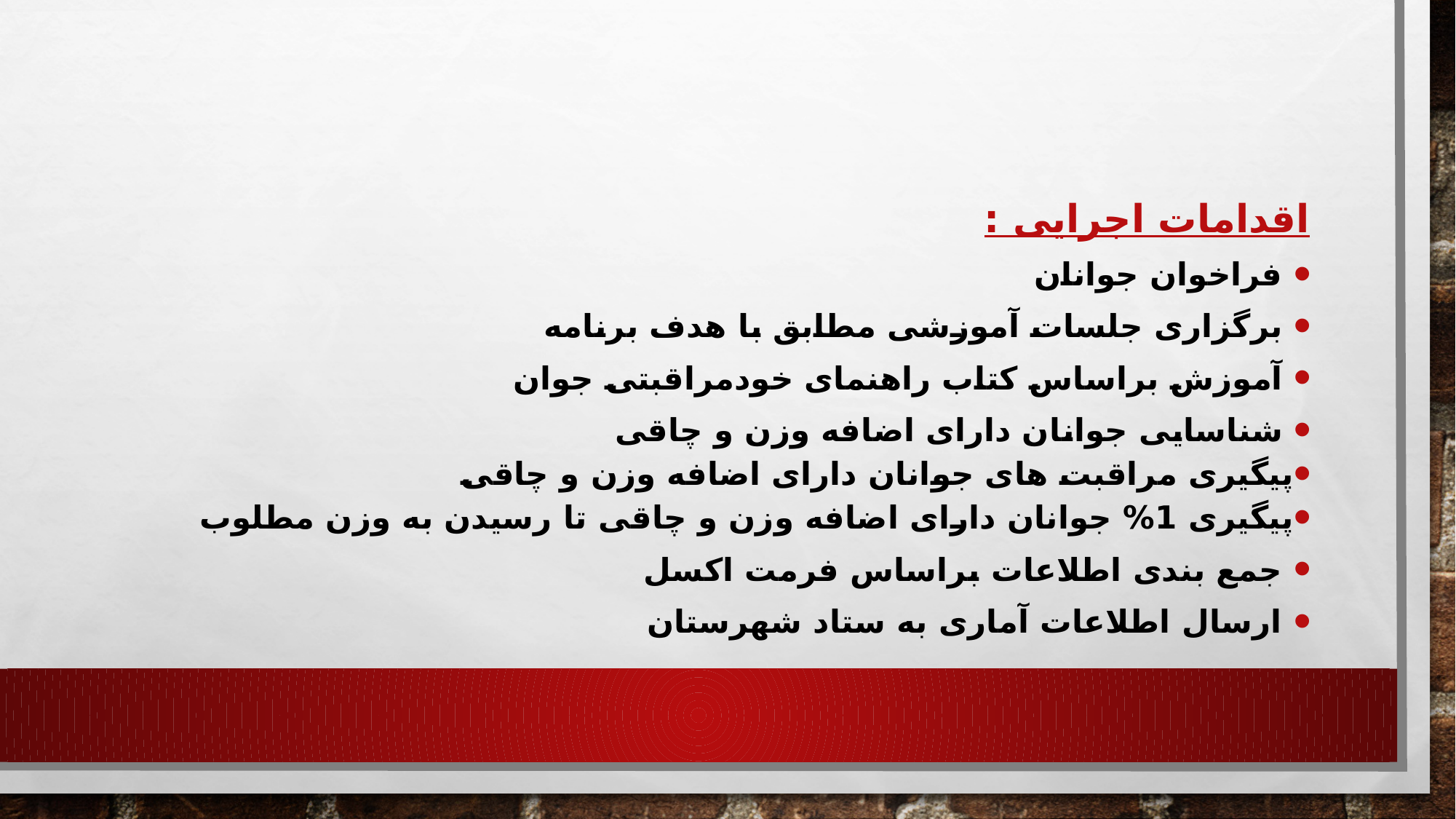

اقدامات اجرایی :
فراخوان جوانان
برگزاری جلسات آموزشی مطابق با هدف برنامه
آموزش براساس کتاب راهنمای خودمراقبتی جوان
شناسایی جوانان دارای اضافه وزن و چاقی
پیگیری مراقبت های جوانان دارای اضافه وزن و چاقی
پیگیری 1% جوانان دارای اضافه وزن و چاقی تا رسیدن به وزن مطلوب
جمع بندی اطلاعات براساس فرمت اکسل
ارسال اطلاعات آماری به ستاد شهرستان